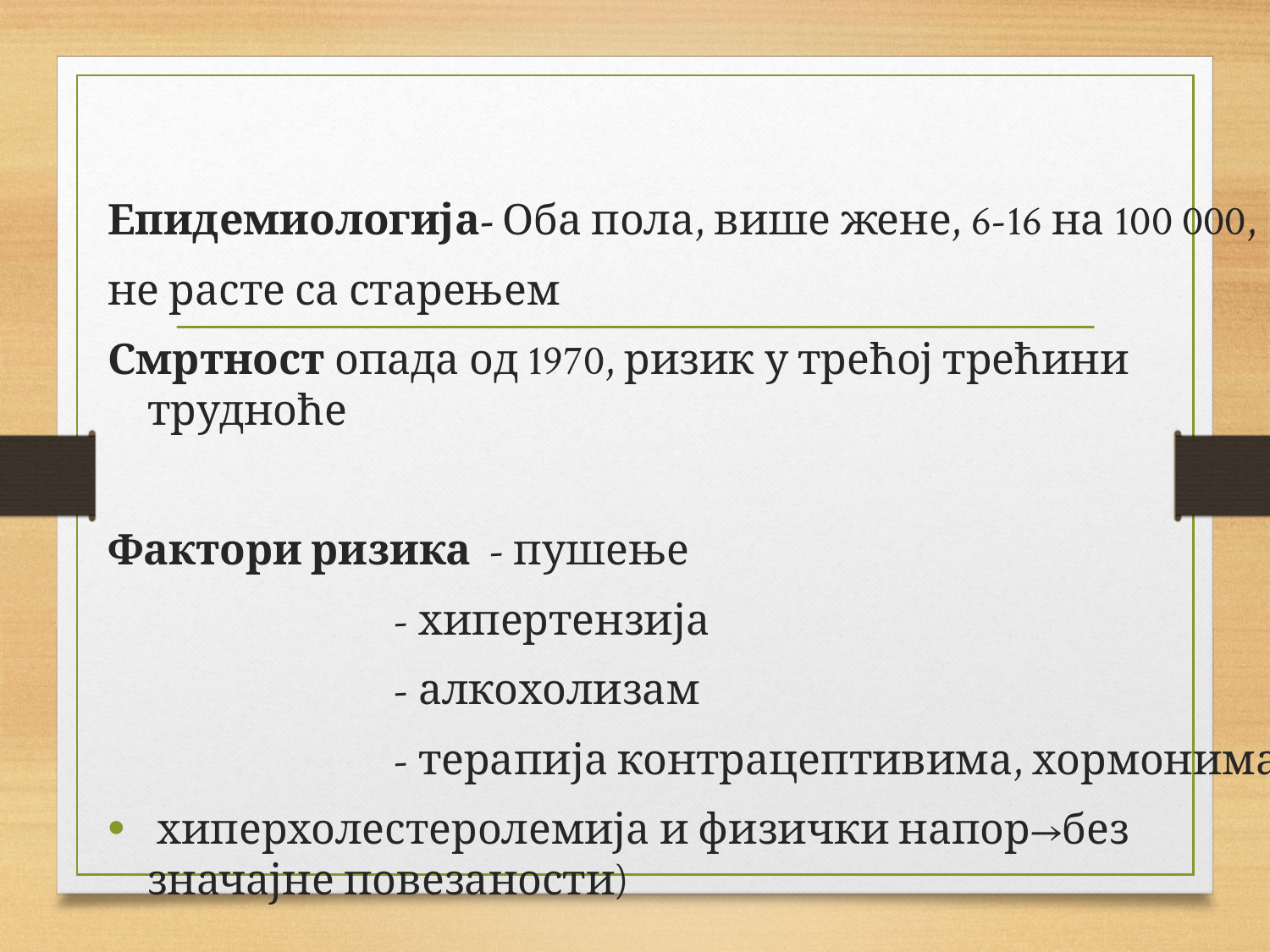

#
Епидемиологија- Оба пола, више жене, 6-16 на 100 000,
не расте са старењем
Смртност опада од 1970, ризик у трећој трећини трудноће

Фактори ризика  - пушење
                              - хипертензија
                              - алкохолизам
                              - терапија контрацептивима, хормонима
 хиперхолестеролемија и физички напор→без значајне повезаности)